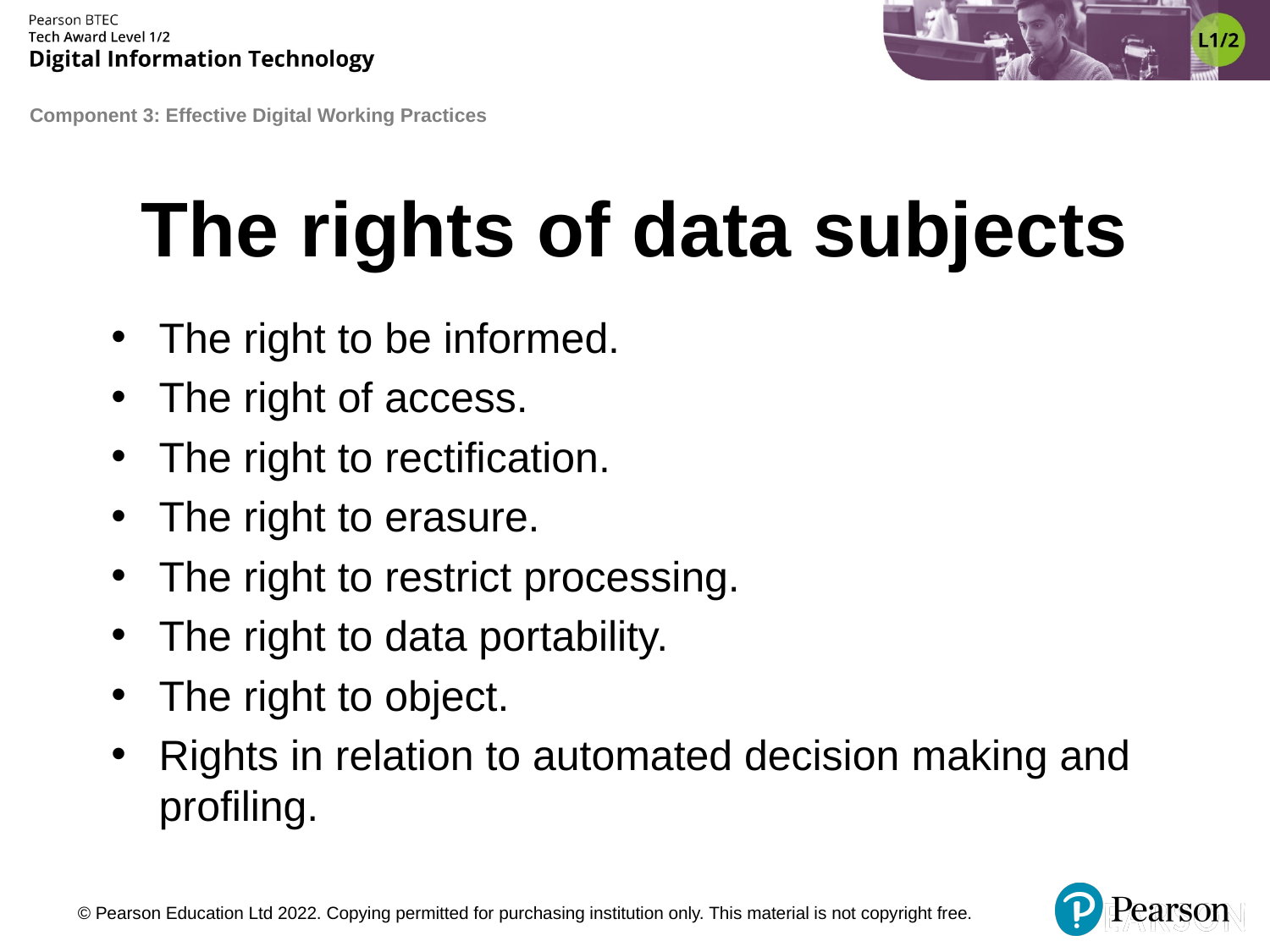

# The rights of data subjects
The right to be informed.
The right of access.
The right to rectification.
The right to erasure.
The right to restrict processing.
The right to data portability.
The right to object.
Rights in relation to automated decision making and profiling.
© Pearson Education Ltd 2022. Copying permitted for purchasing institution only. This material is not copyright free.